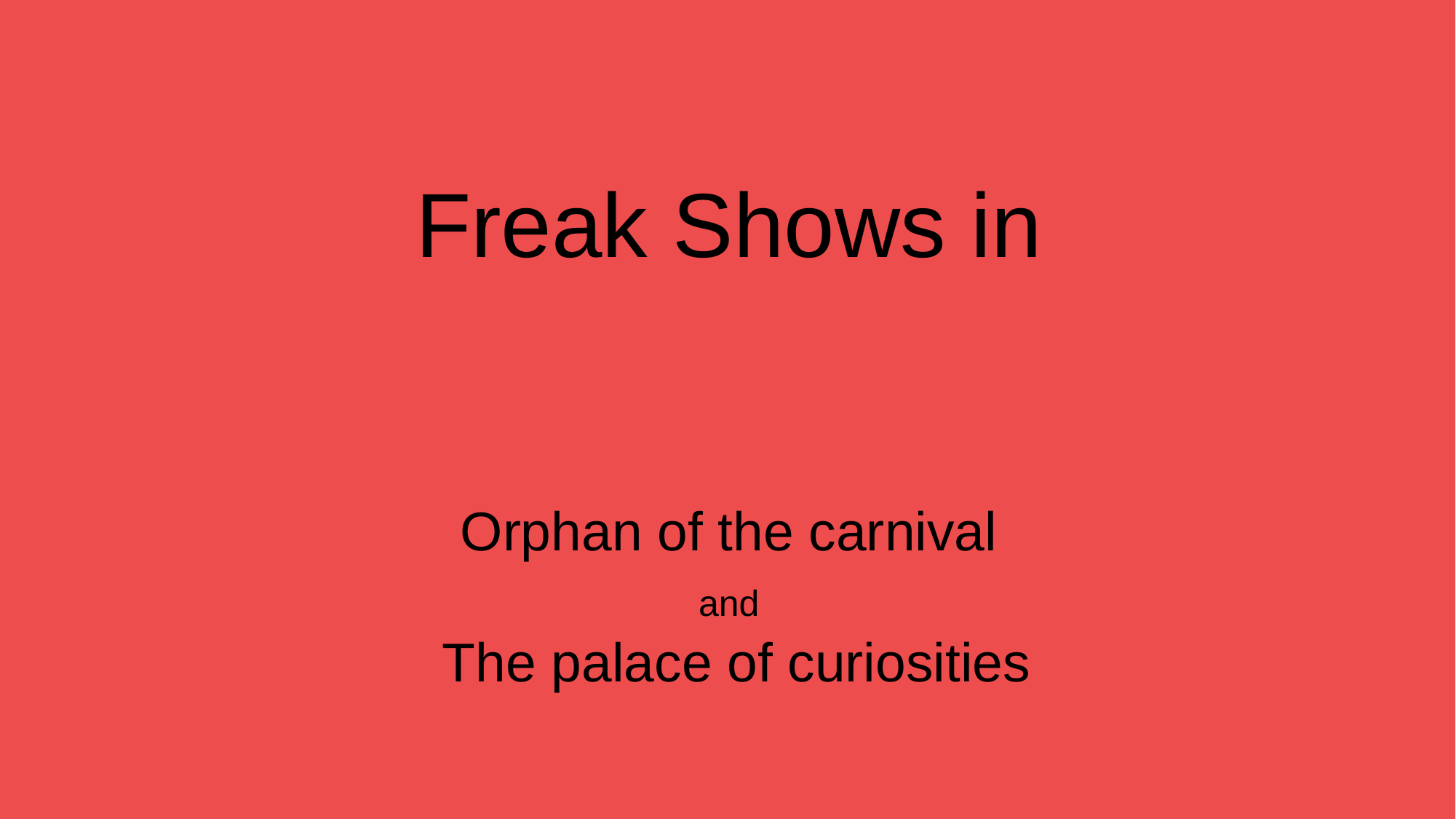

# Freak Shows in
Orphan of the carnival
and
The palace of curiosities